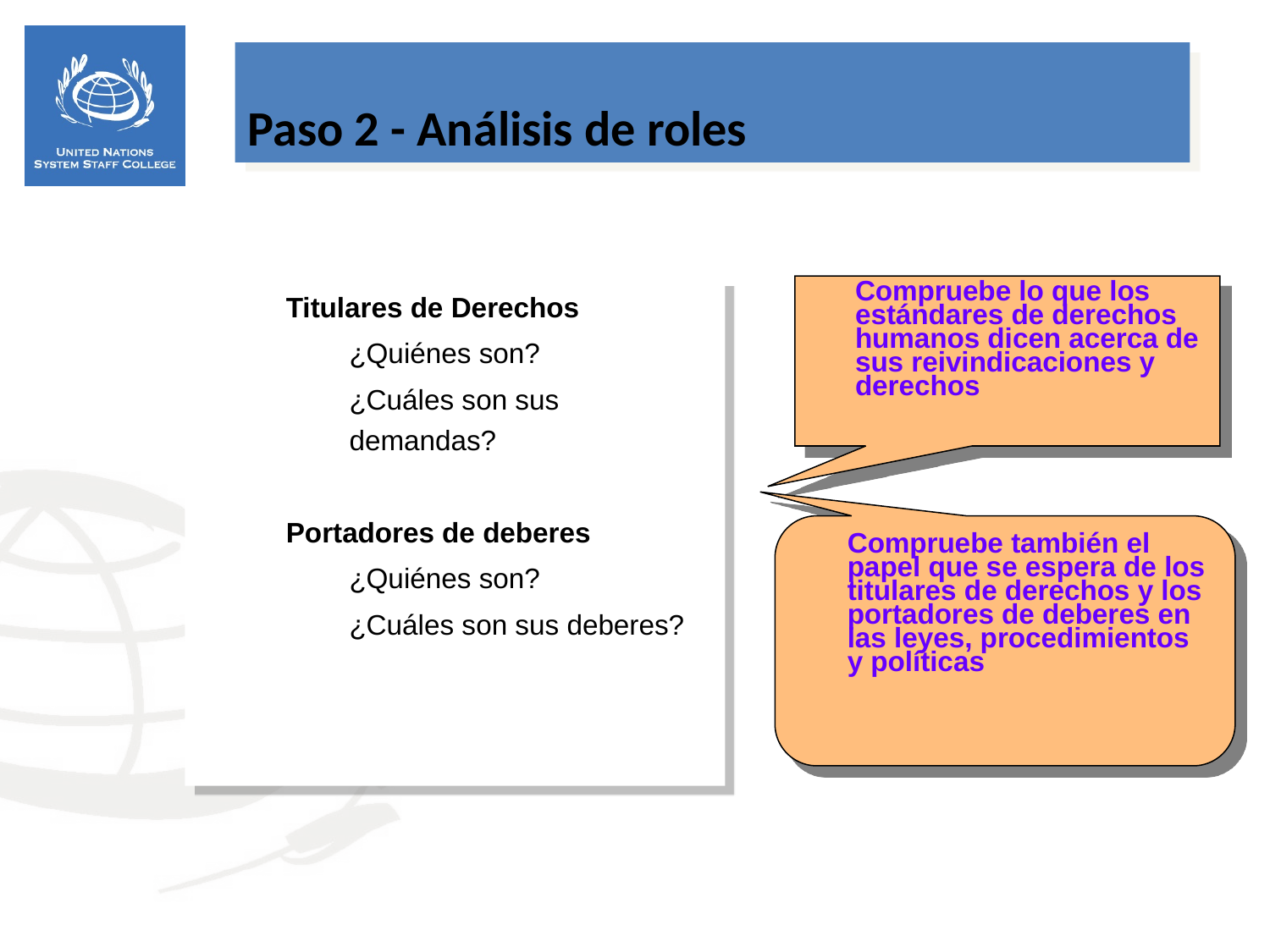

Paso 2 - Análisis de roles
Titulares de Derechos
¿Quiénes son?
¿Cuáles son sus demandas?

Portadores de deberes
¿Quiénes son?
¿Cuáles son sus deberes?
	Compruebe lo que los estándares de derechos humanos dicen acerca de sus reivindicaciones y derechos

	Compruebe también el papel que se espera de los titulares de derechos y los portadores de deberes en las leyes, procedimientos y políticas